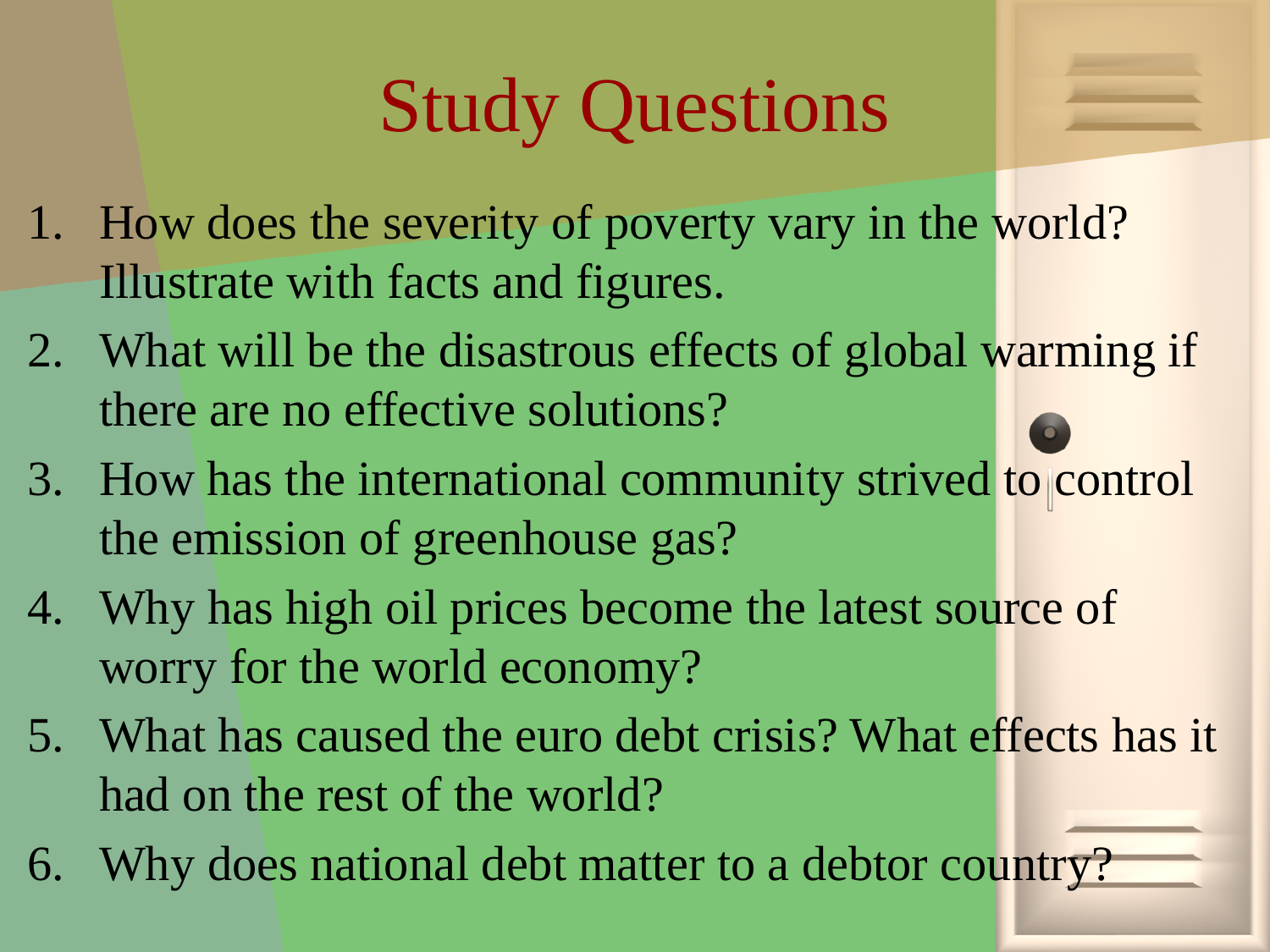

# Study Questions
How does the severity of poverty vary in the world? Illustrate with facts and figures.
What will be the disastrous effects of global warming if there are no effective solutions?
How has the international community strived to control the emission of greenhouse gas?
Why has high oil prices become the latest source of worry for the world economy?
What has caused the euro debt crisis? What effects has it had on the rest of the world?
Why does national debt matter to a debtor country?